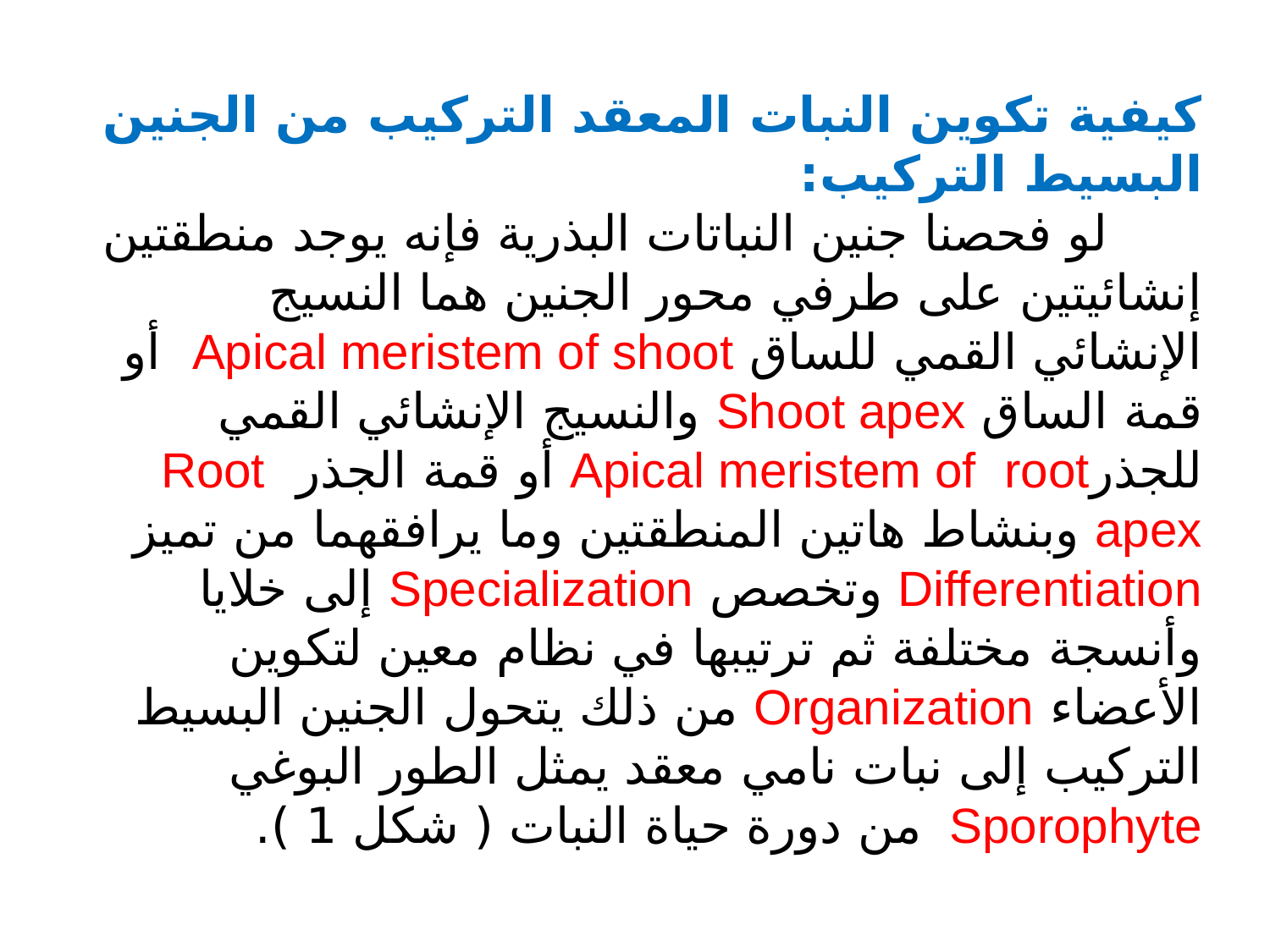

كيفية تكوين النبات المعقد التركيب من الجنين البسيط التركيب:
      لو فحصنا جنين النباتات البذرية فإنه يوجد منطقتين إنشائيتين على طرفي محور الجنين هما النسيج الإنشائي القمي للساق Apical meristem of shoot  أو قمة الساق Shoot apex والنسيج الإنشائي القمي للجذرApical meristem of  root أو قمة الجذر  Root apex وبنشاط هاتين المنطقتين وما يرافقهما من تميز Differentiation وتخصص Specialization إلى خلايا وأنسجة مختلفة ثم ترتيبها في نظام معين لتكوين الأعضاء Organization من ذلك يتحول الجنين البسيط التركيب إلى نبات نامي معقد يمثل الطور البوغي Sporophyte  من دورة حياة النبات ( شكل 1 ).